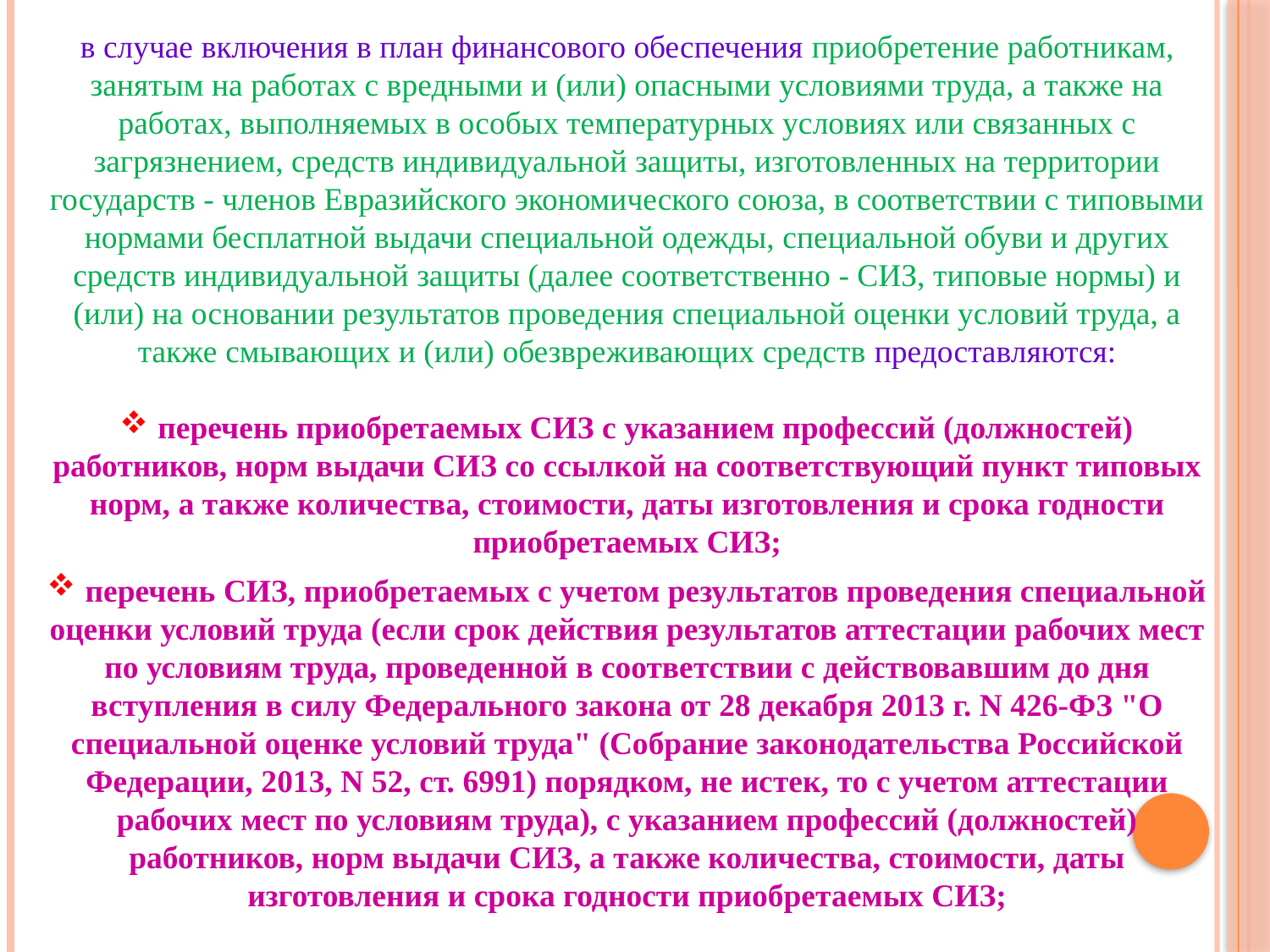

в случае включения в план финансового обеспечения приобретение работникам, занятым на работах с вредными и (или) опасными условиями труда, а также на работах, выполняемых в особых температурных условиях или связанных с загрязнением, средств индивидуальной защиты, изготовленных на территории государств - членов Евразийского экономического союза, в соответствии с типовыми нормами бесплатной выдачи специальной одежды, специальной обуви и других средств индивидуальной защиты (далее соответственно - СИЗ, типовые нормы) и (или) на основании результатов проведения специальной оценки условий труда, а также смывающих и (или) обезвреживающих средств предоставляются:

 перечень приобретаемых СИЗ с указанием профессий (должностей) работников, норм выдачи СИЗ со ссылкой на соответствующий пункт типовых норм, а также количества, стоимости, даты изготовления и срока годности приобретаемых СИЗ;

 перечень СИЗ, приобретаемых с учетом результатов проведения специальной оценки условий труда (если срок действия результатов аттестации рабочих мест по условиям труда, проведенной в соответствии с действовавшим до дня вступления в силу Федерального закона от 28 декабря 2013 г. N 426-ФЗ "О специальной оценке условий труда" (Собрание законодательства Российской Федерации, 2013, N 52, ст. 6991) порядком, не истек, то с учетом аттестации рабочих мест по условиям труда), с указанием профессий (должностей) работников, норм выдачи СИЗ, а также количества, стоимости, даты изготовления и срока годности приобретаемых СИЗ;